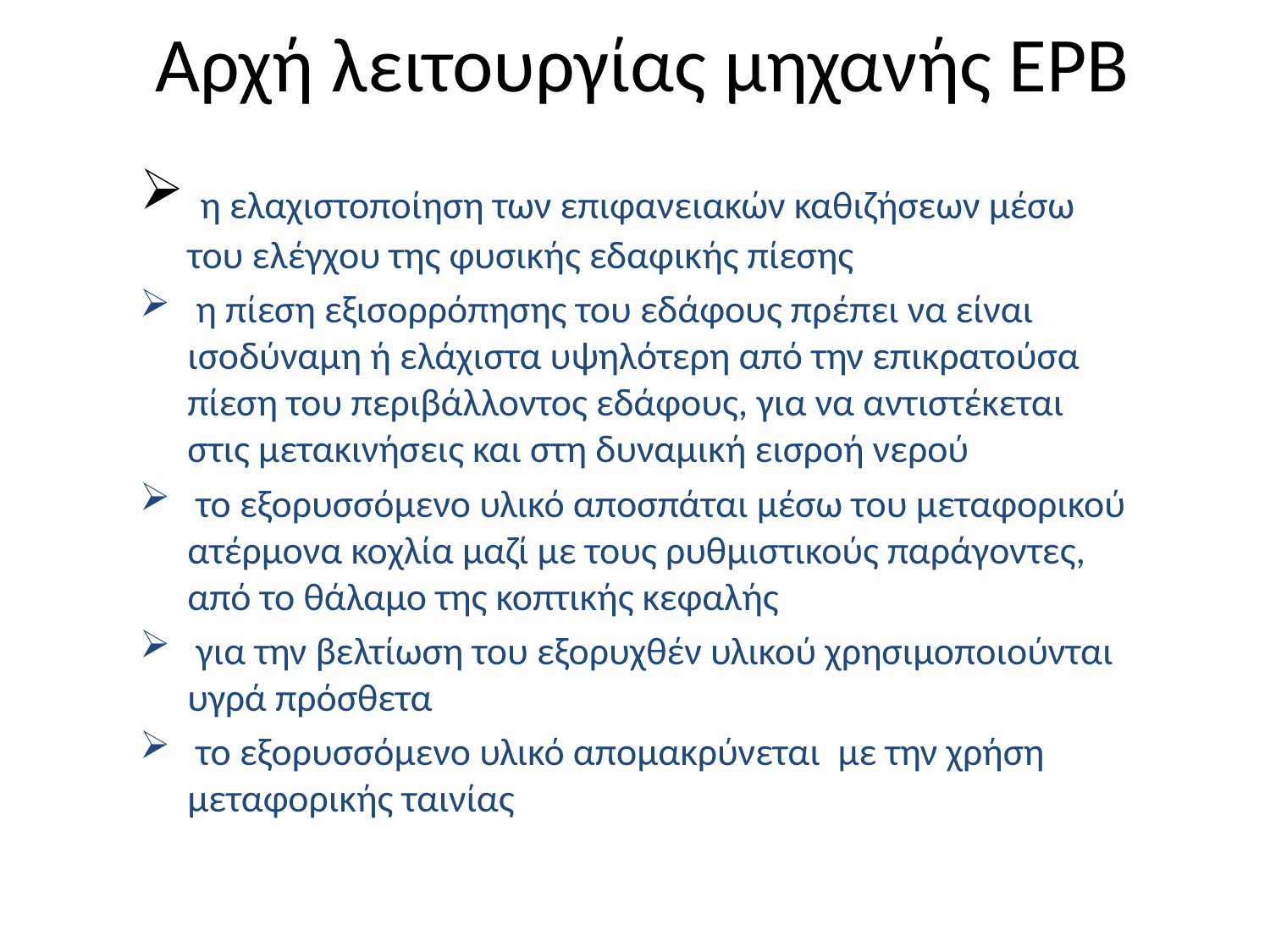

# Αρχή λειτουργίας μηχανής ΕΡΒ
 η ελαχιστοποίηση των επιφανειακών καθιζήσεων μέσω του ελέγχου της φυσικής εδαφικής πίεσης
 η πίεση εξισορρόπησης του εδάφους πρέπει να είναι ισοδύναμη ή ελάχιστα υψηλότερη από την επικρατούσα πίεση του περιβάλλοντος εδάφους, για να αντιστέκεται στις μετακινήσεις και στη δυναμική εισροή νερού
 το εξορυσσόμενο υλικό αποσπάται μέσω του μεταφορικού ατέρμονα κοχλία μαζί με τους ρυθμιστικούς παράγοντες, από το θάλαμο της κοπτικής κεφαλής
 για την βελτίωση του εξορυχθέν υλικού χρησιμοποιούνται υγρά πρόσθετα
 το εξορυσσόμενο υλικό απομακρύνεται  με την χρήση μεταφορικής ταινίας